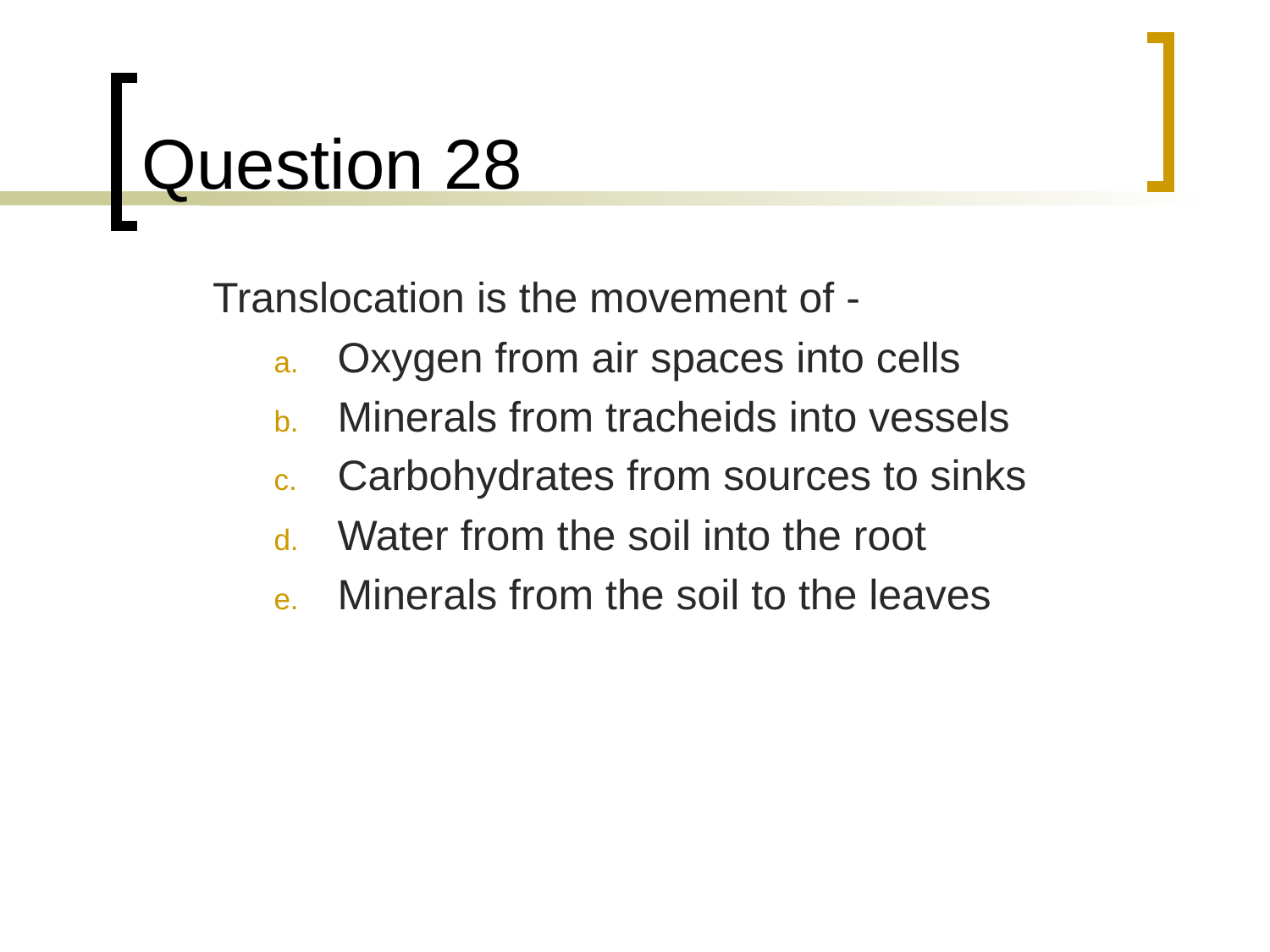

# Question 28
	Translocation is the movement of -
Oxygen from air spaces into cells
Minerals from tracheids into vessels
Carbohydrates from sources to sinks
Water from the soil into the root
Minerals from the soil to the leaves